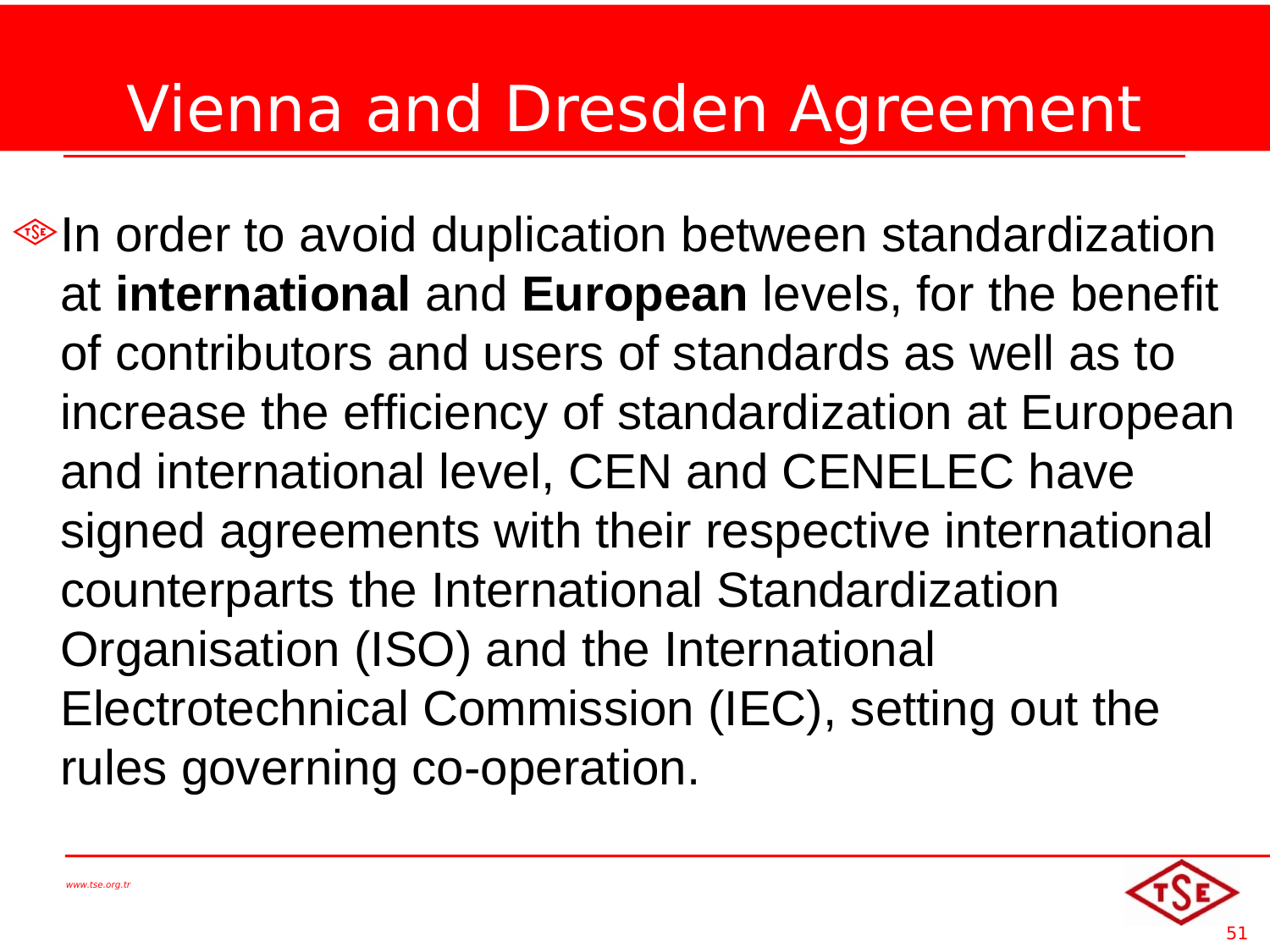

# Vienna and Dresden Agreement
In order to avoid duplication between standardization at international and European levels, for the benefit of contributors and users of standards as well as to increase the efficiency of standardization at European and international level, CEN and CENELEC have signed agreements with their respective international counterparts the International Standardization Organisation (ISO) and the International Electrotechnical Commission (IEC), setting out the rules governing co-operation.

www.tse.org.tr
51